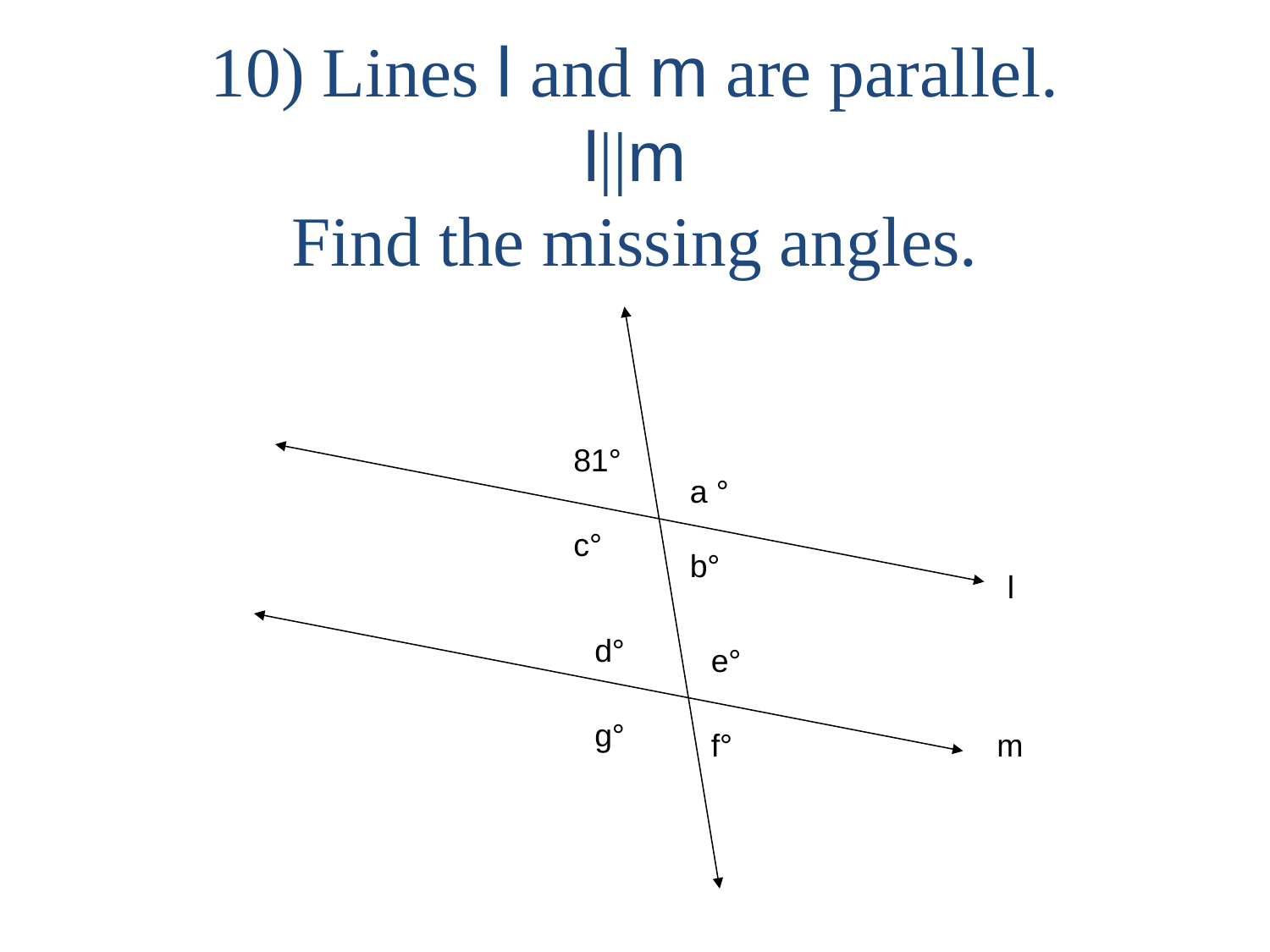

10) Lines l and m are parallel.
l||m
Find the missing angles.

81°

a °
c°
b°
l

d°
e°
g°
f°
m